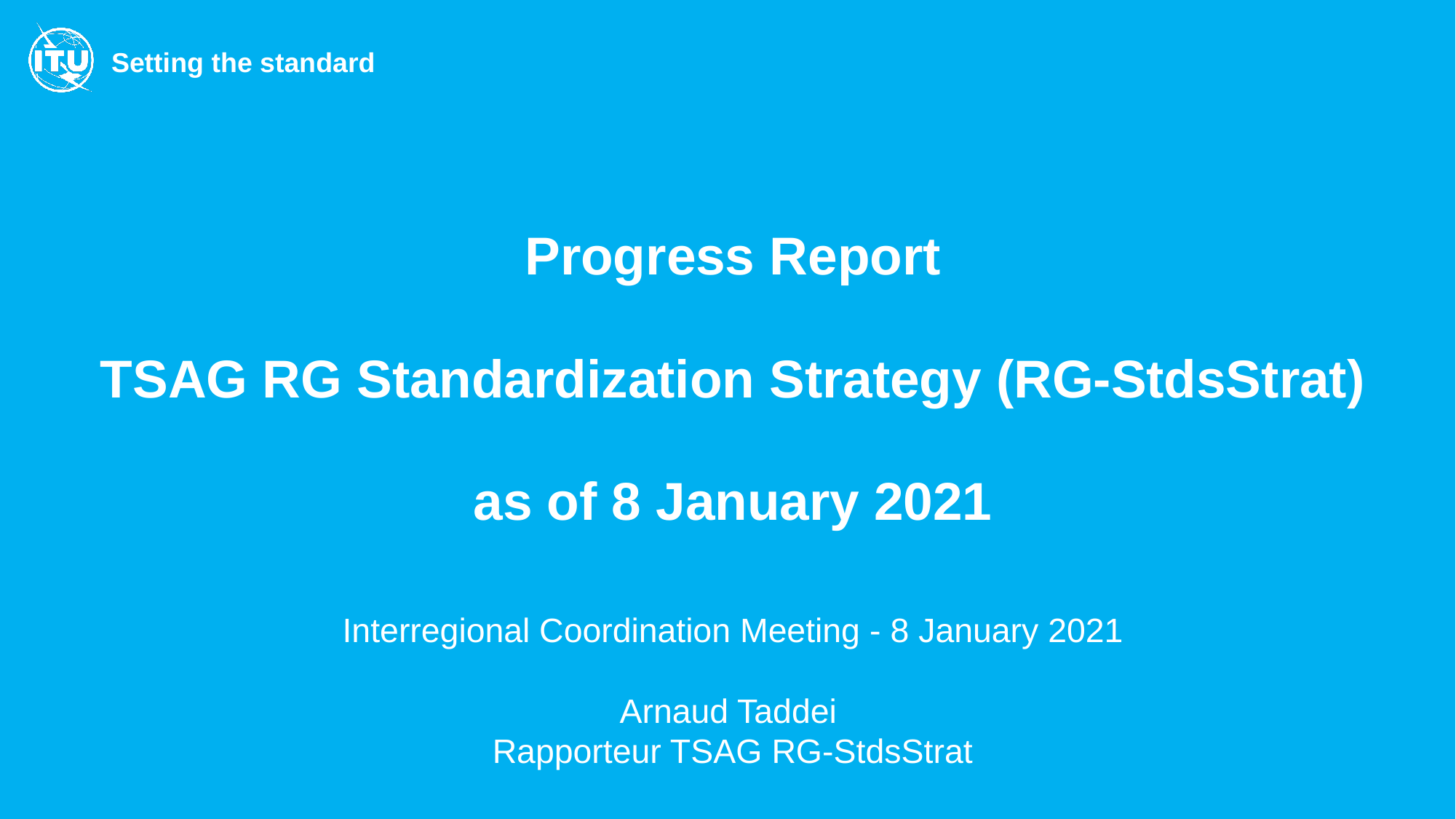

# Setting the standard

Progress Report

TSAG RG Standardization Strategy (RG-StdsStrat)

as of 8 January 2021

Interregional Coordination Meeting - 8 January 2021

Arnaud Taddei
Rapporteur TSAG RG-StdsStrat